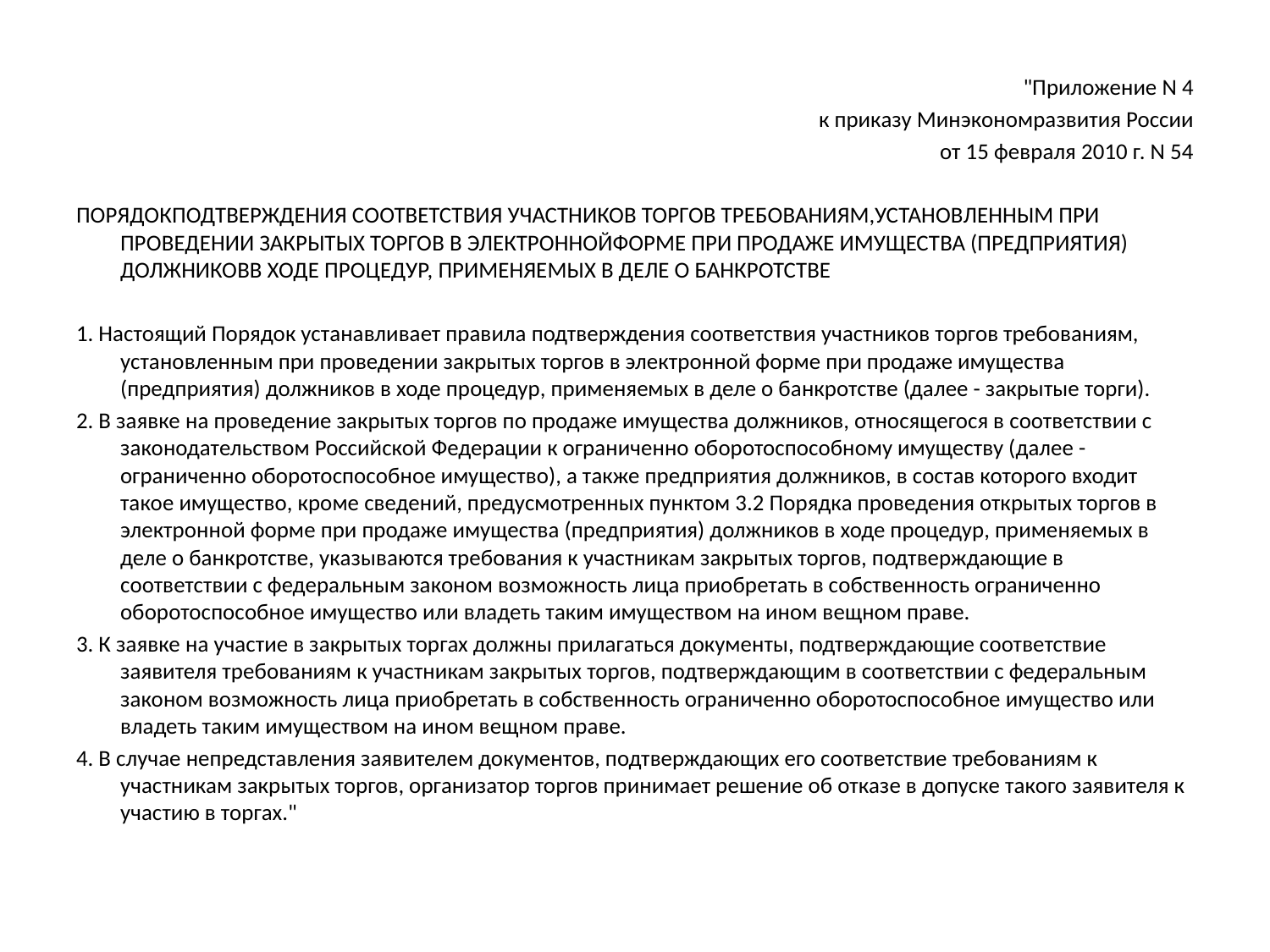

#
"Приложение N 4
к приказу Минэкономразвития России
от 15 февраля 2010 г. N 54

ПОРЯДОКПОДТВЕРЖДЕНИЯ СООТВЕТСТВИЯ УЧАСТНИКОВ ТОРГОВ ТРЕБОВАНИЯМ,УСТАНОВЛЕННЫМ ПРИ ПРОВЕДЕНИИ ЗАКРЫТЫХ ТОРГОВ В ЭЛЕКТРОННОЙФОРМЕ ПРИ ПРОДАЖЕ ИМУЩЕСТВА (ПРЕДПРИЯТИЯ) ДОЛЖНИКОВВ ХОДЕ ПРОЦЕДУР, ПРИМЕНЯЕМЫХ В ДЕЛЕ О БАНКРОТСТВЕ

1. Настоящий Порядок устанавливает правила подтверждения соответствия участников торгов требованиям, установленным при проведении закрытых торгов в электронной форме при продаже имущества (предприятия) должников в ходе процедур, применяемых в деле о банкротстве (далее - закрытые торги).
2. В заявке на проведение закрытых торгов по продаже имущества должников, относящегося в соответствии с законодательством Российской Федерации к ограниченно оборотоспособному имуществу (далее - ограниченно оборотоспособное имущество), а также предприятия должников, в состав которого входит такое имущество, кроме сведений, предусмотренных пунктом 3.2 Порядка проведения открытых торгов в электронной форме при продаже имущества (предприятия) должников в ходе процедур, применяемых в деле о банкротстве, указываются требования к участникам закрытых торгов, подтверждающие в соответствии с федеральным законом возможность лица приобретать в собственность ограниченно оборотоспособное имущество или владеть таким имуществом на ином вещном праве.
3. К заявке на участие в закрытых торгах должны прилагаться документы, подтверждающие соответствие заявителя требованиям к участникам закрытых торгов, подтверждающим в соответствии с федеральным законом возможность лица приобретать в собственность ограниченно оборотоспособное имущество или владеть таким имуществом на ином вещном праве.
4. В случае непредставления заявителем документов, подтверждающих его соответствие требованиям к участникам закрытых торгов, организатор торгов принимает решение об отказе в допуске такого заявителя к участию в торгах."